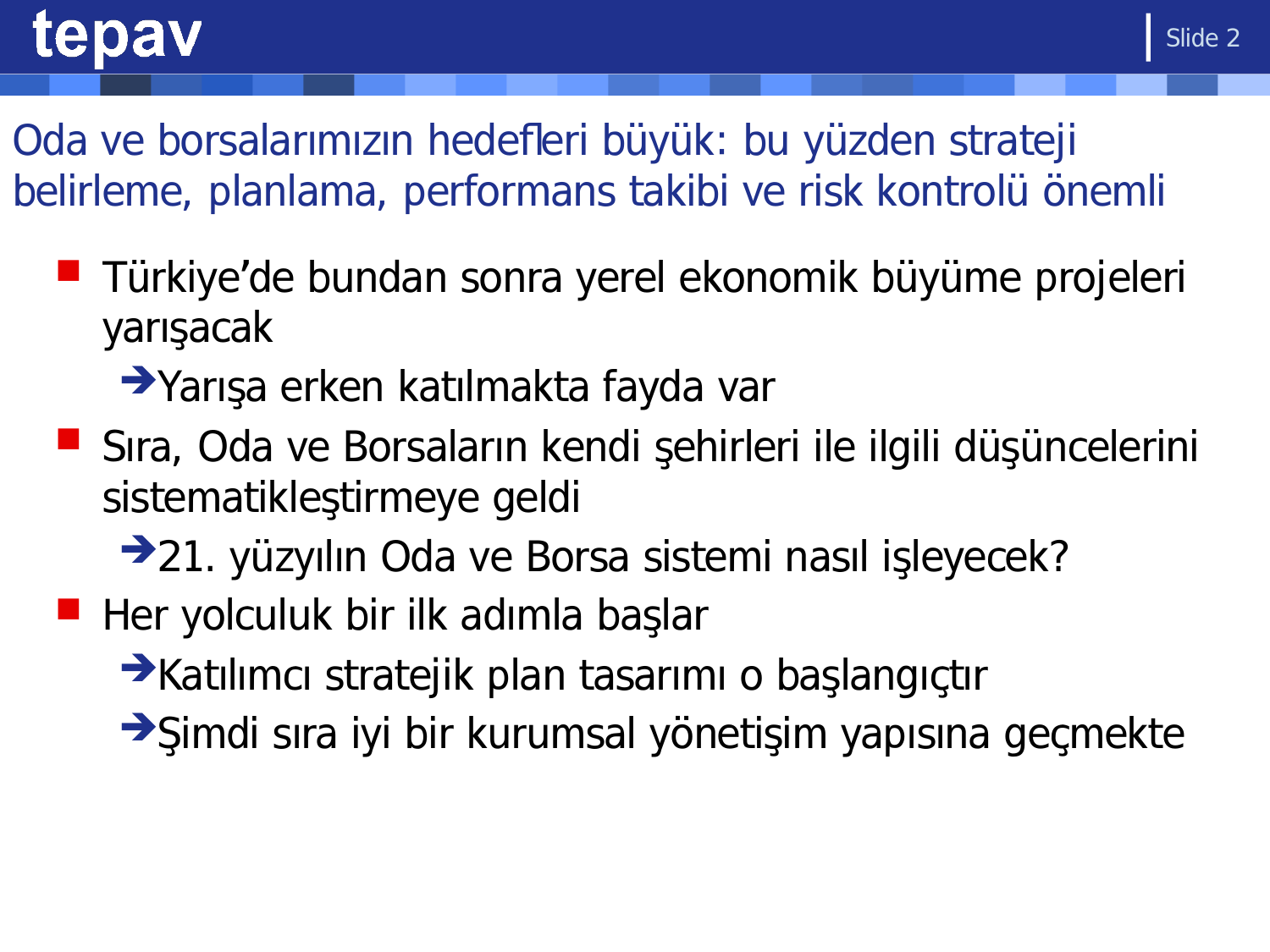

Slide 2
# Oda ve borsalarımızın hedefleri büyük: bu yüzden strateji belirleme, planlama, performans takibi ve risk kontrolü önemli
Türkiye’de bundan sonra yerel ekonomik büyüme projeleri yarışacak
Yarışa erken katılmakta fayda var
Sıra, Oda ve Borsaların kendi şehirleri ile ilgili düşüncelerini sistematikleştirmeye geldi
21. yüzyılın Oda ve Borsa sistemi nasıl işleyecek?
Her yolculuk bir ilk adımla başlar
Katılımcı stratejik plan tasarımı o başlangıçtır
Şimdi sıra iyi bir kurumsal yönetişim yapısına geçmekte